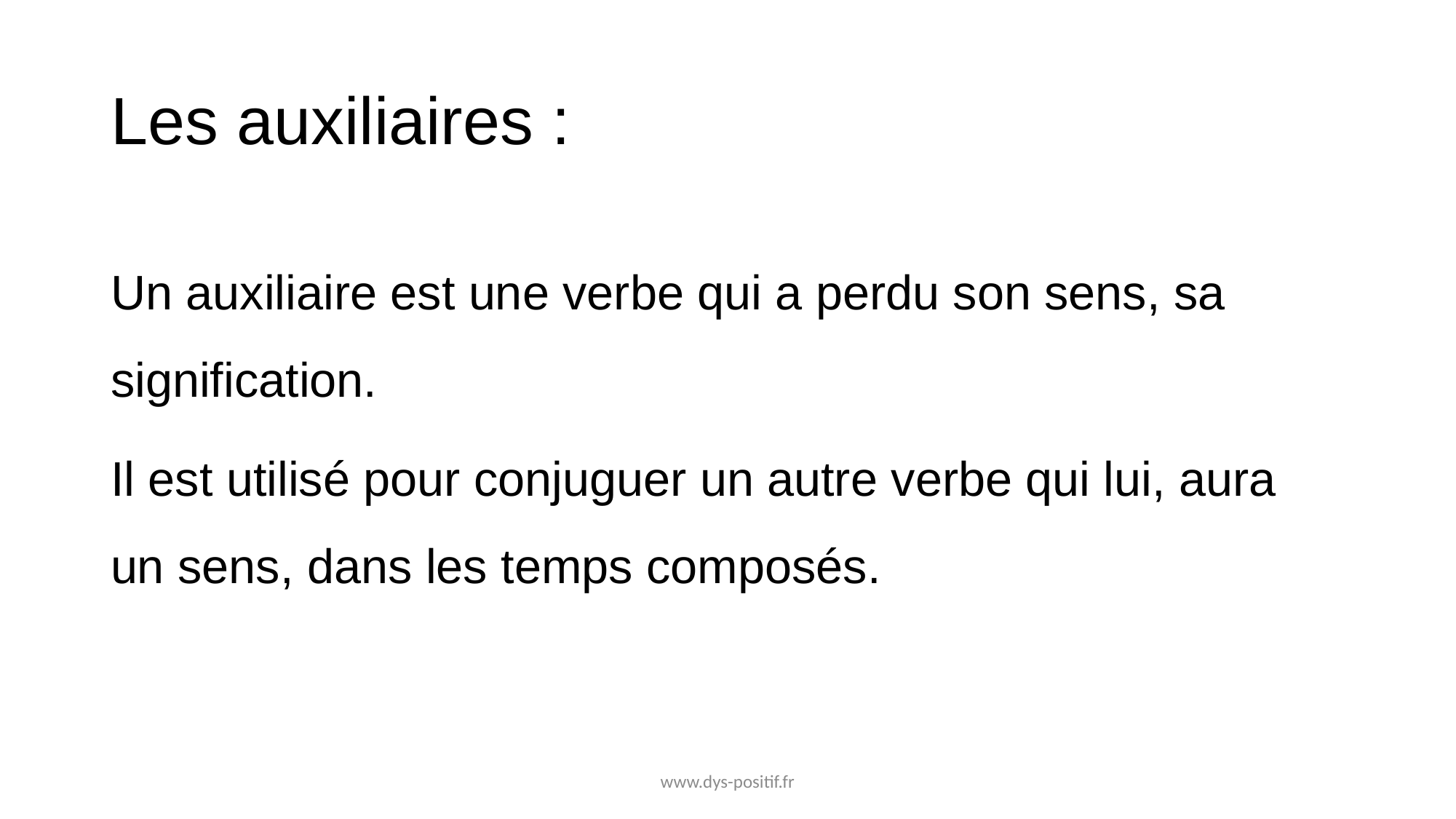

# Les auxiliaires :
Un auxiliaire est une verbe qui a perdu son sens, sa signification.
Il est utilisé pour conjuguer un autre verbe qui lui, aura un sens, dans les temps composés.

www.dys-positif.fr